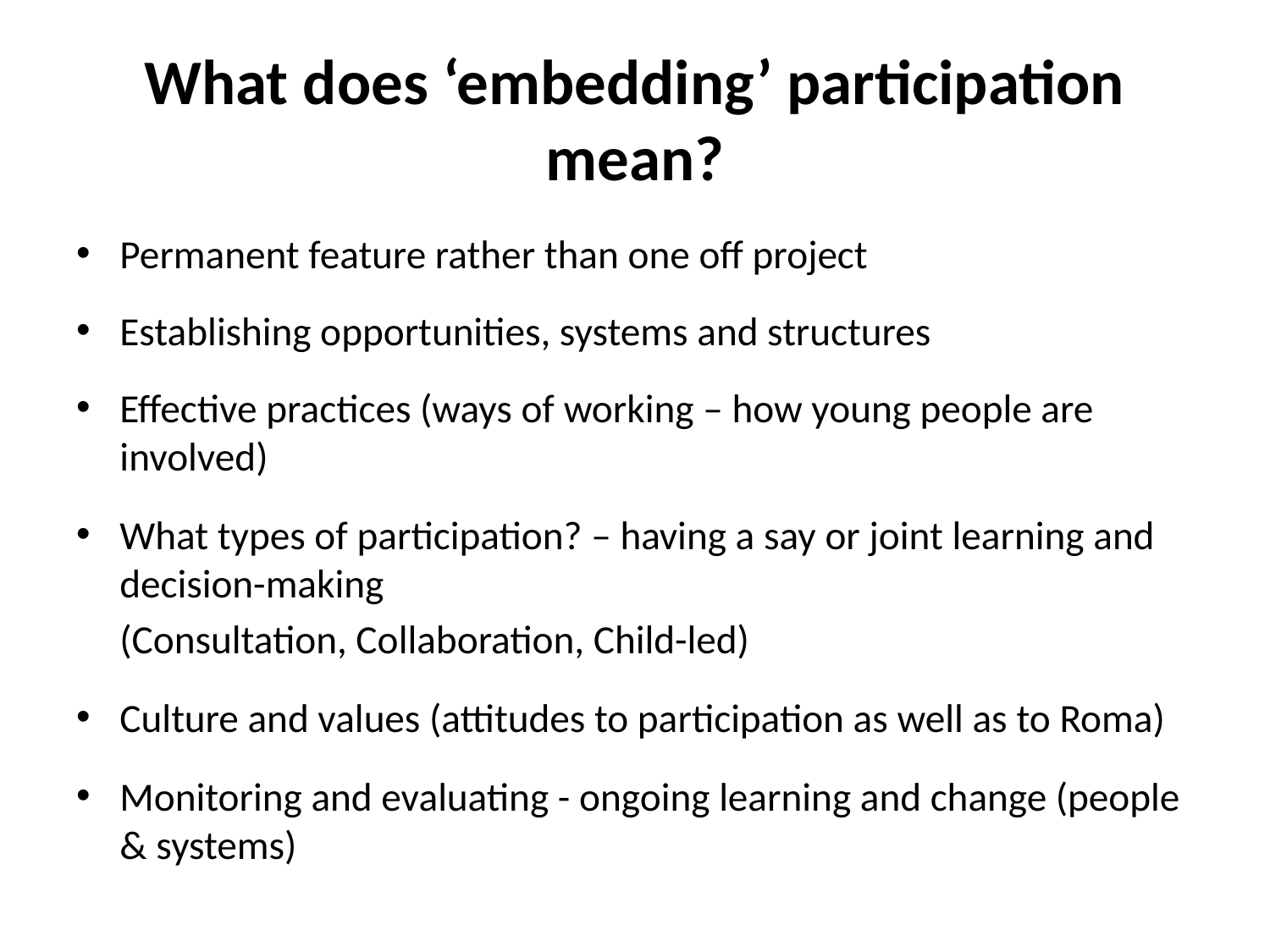

# What does ‘embedding’ participation mean?
Permanent feature rather than one off project

Establishing opportunities, systems and structures

Effective practices (ways of working – how young people are involved)

What types of participation? – having a say or joint learning and decision-making
		(Consultation, Collaboration, Child-led)

Culture and values (attitudes to participation as well as to Roma)

Monitoring and evaluating - ongoing learning and change (people & systems)